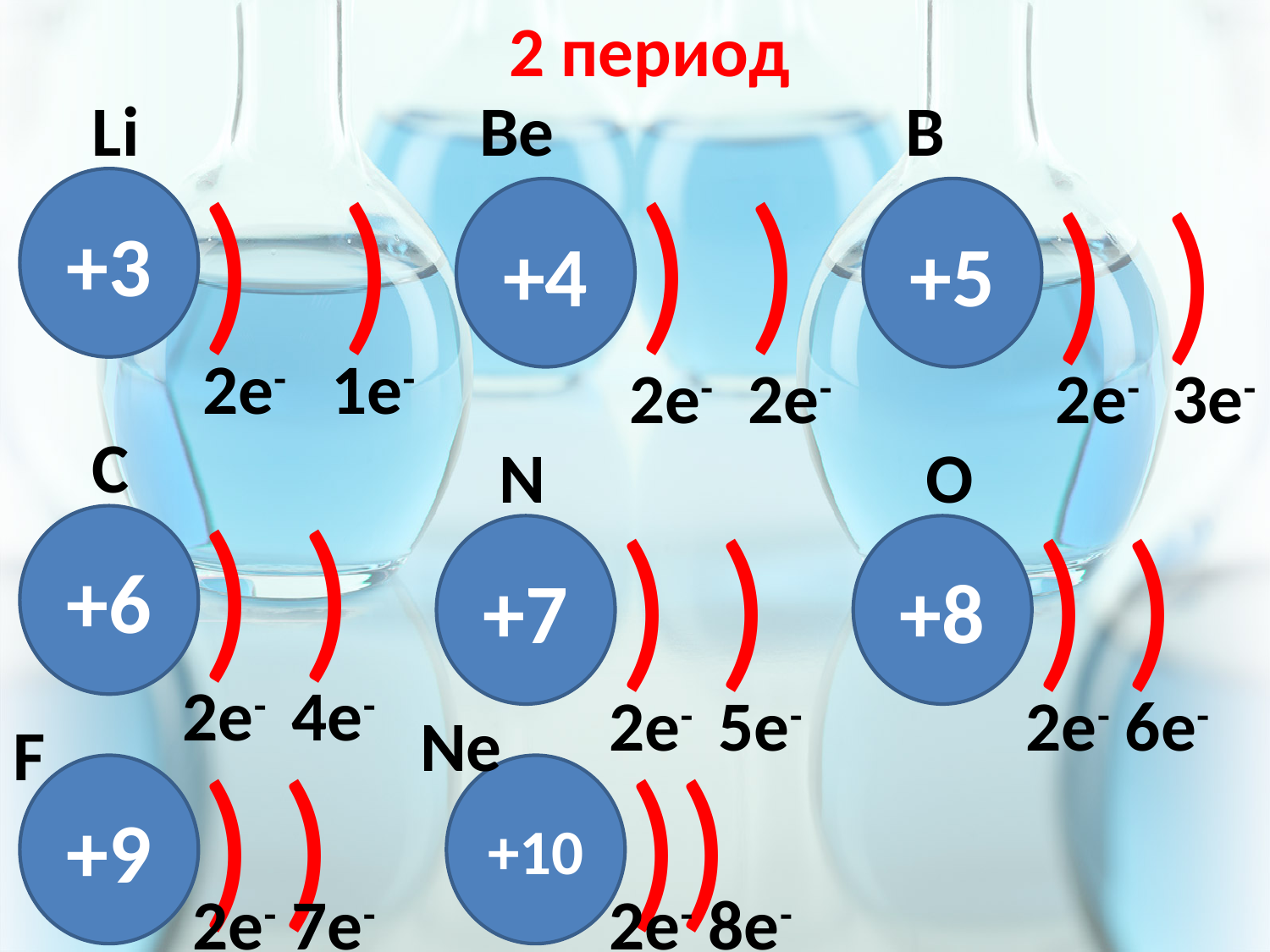

2 период
Li
Bе
B
)
)
)
)
)
)
+3
+4
+5
2e-
1e-
2e-
2e-
2e-
3e-
C
N
O
)
)
)
)
)
)
+6
+7
+8
2e-
4e-
2e-
5e-
2e-
6e-
Ne
F
)
)
)
)
+9
+10
2e-
7e-
2e-
8e-